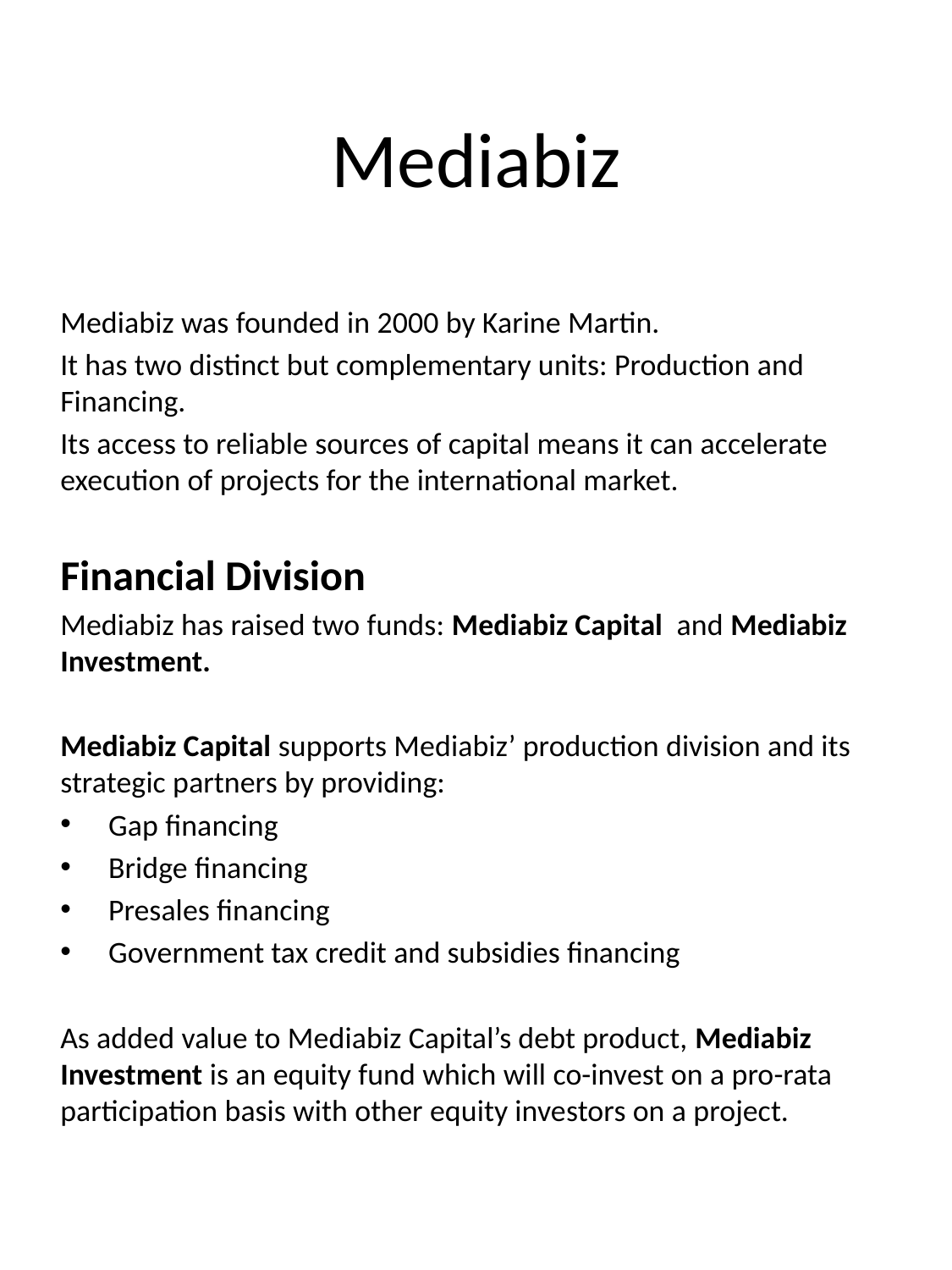

# Mediabiz
Mediabiz was founded in 2000 by Karine Martin.
It has two distinct but complementary units: Production and Financing.
Its access to reliable sources of capital means it can accelerate execution of projects for the international market.

Financial Division
Mediabiz has raised two funds: Mediabiz Capital  and Mediabiz Investment.

Mediabiz Capital supports Mediabiz’ production division and its strategic partners by providing:
Gap financing
Bridge financing
Presales financing
Government tax credit and subsidies financing

As added value to Mediabiz Capital’s debt product, Mediabiz Investment is an equity fund which will co-invest on a pro-rata participation basis with other equity investors on a project.